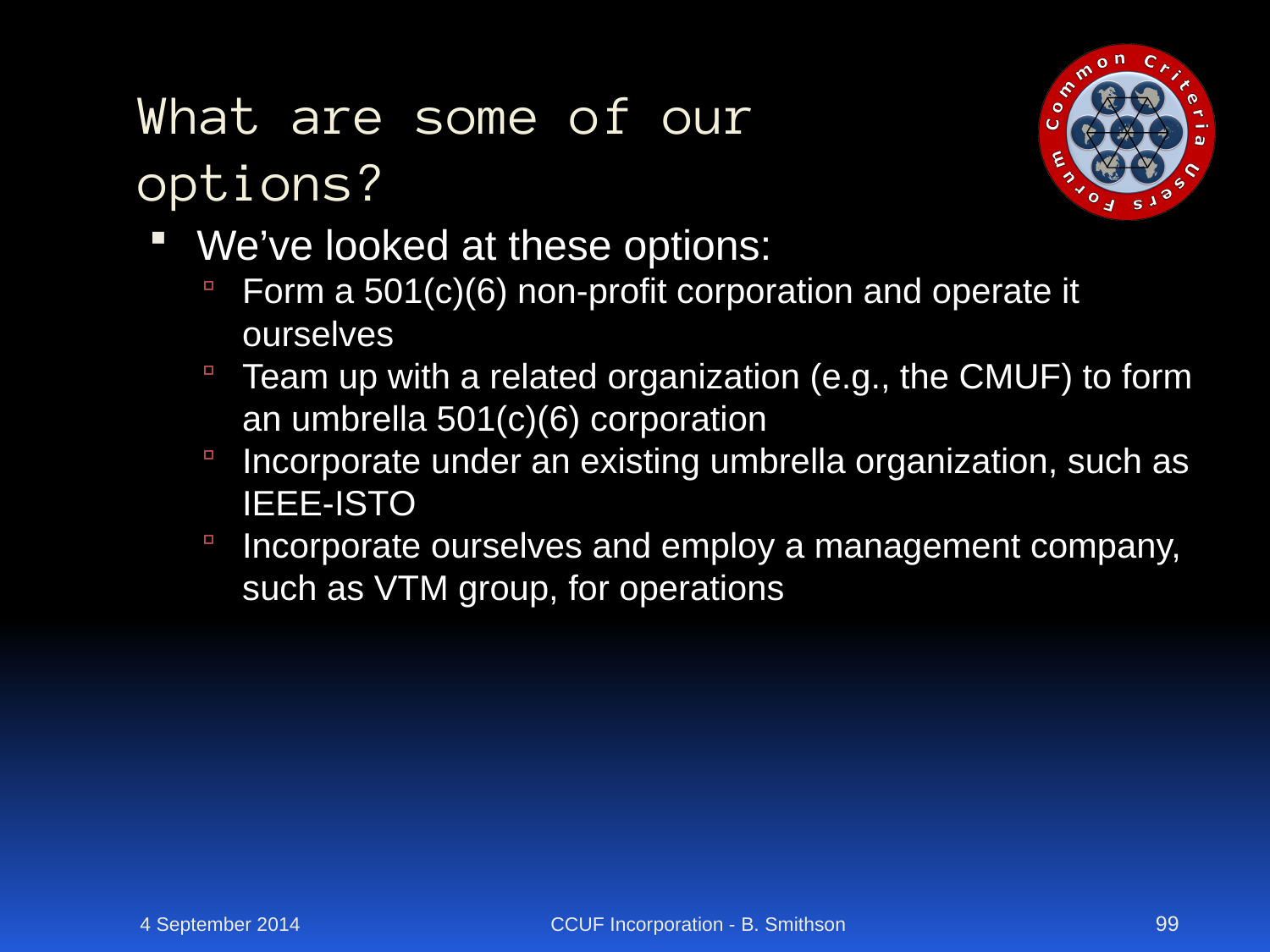

# What are some of our options?
We’ve looked at these options:
Form a 501(c)(6) non-profit corporation and operate it ourselves
Team up with a related organization (e.g., the CMUF) to form an umbrella 501(c)(6) corporation
Incorporate under an existing umbrella organization, such as IEEE-ISTO
Incorporate ourselves and employ a management company, such as VTM group, for operations

4 September 2014
CCUF Incorporation - B. Smithson
99